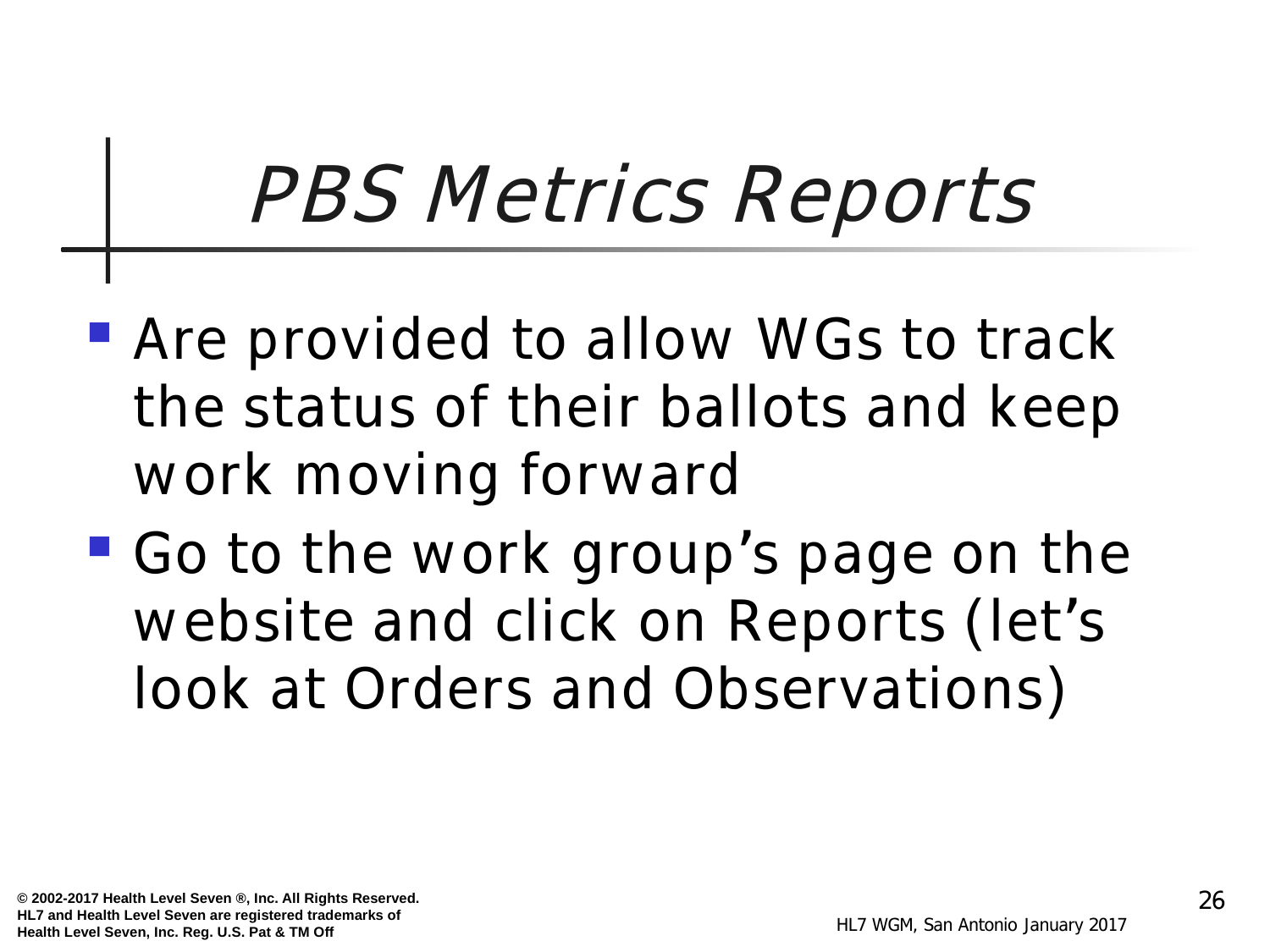

# PBS Metrics Reports
Are provided to allow WGs to track the status of their ballots and keep work moving forward
Go to the work group’s page on the website and click on Reports (let’s look at Orders and Observations)
26